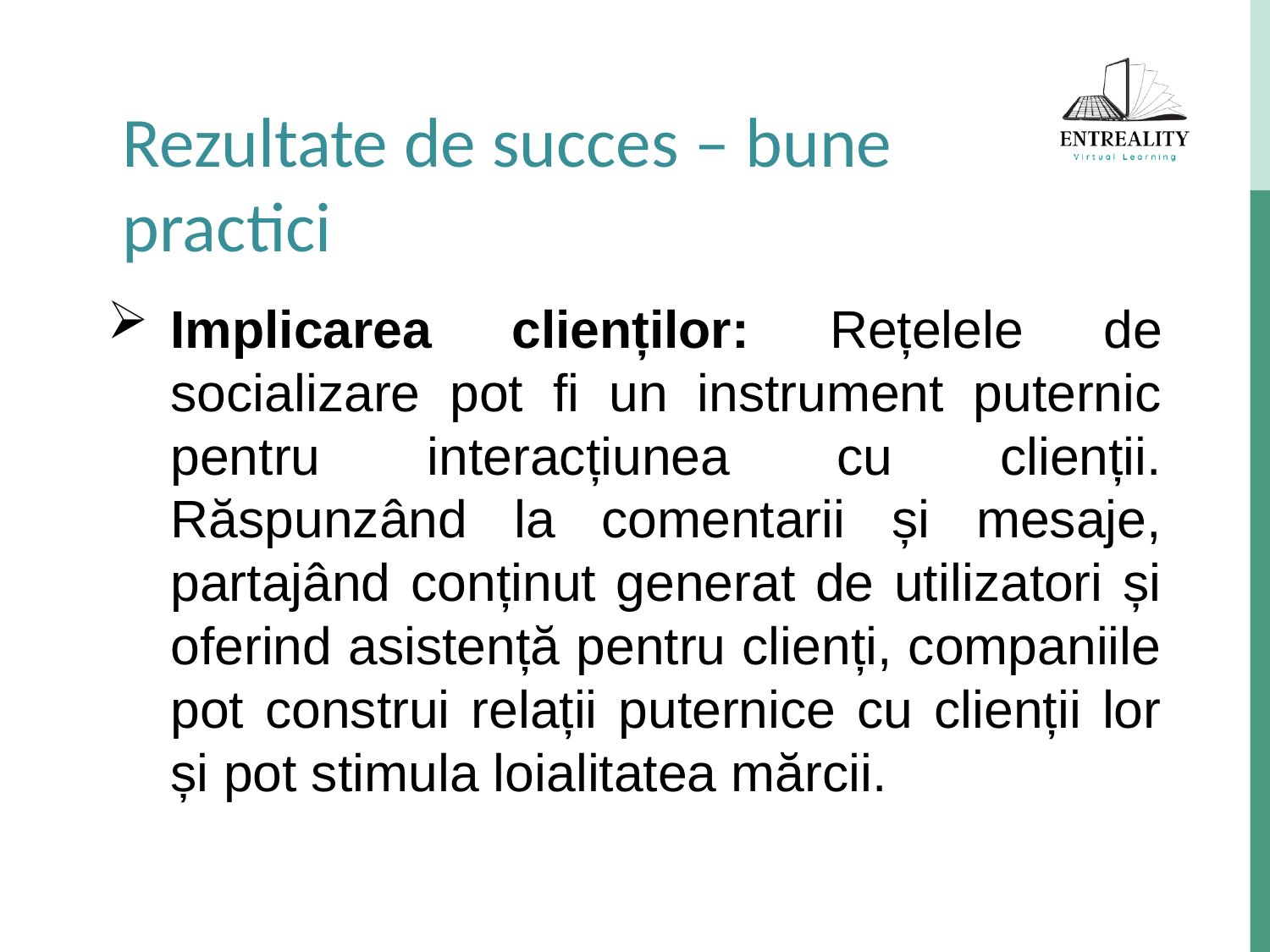

Rezultate de succes – bune practici
Implicarea clienților: Rețelele de socializare pot fi un instrument puternic pentru interacțiunea cu clienții. Răspunzând la comentarii și mesaje, partajând conținut generat de utilizatori și oferind asistență pentru clienți, companiile pot construi relații puternice cu clienții lor și pot stimula loialitatea mărcii.